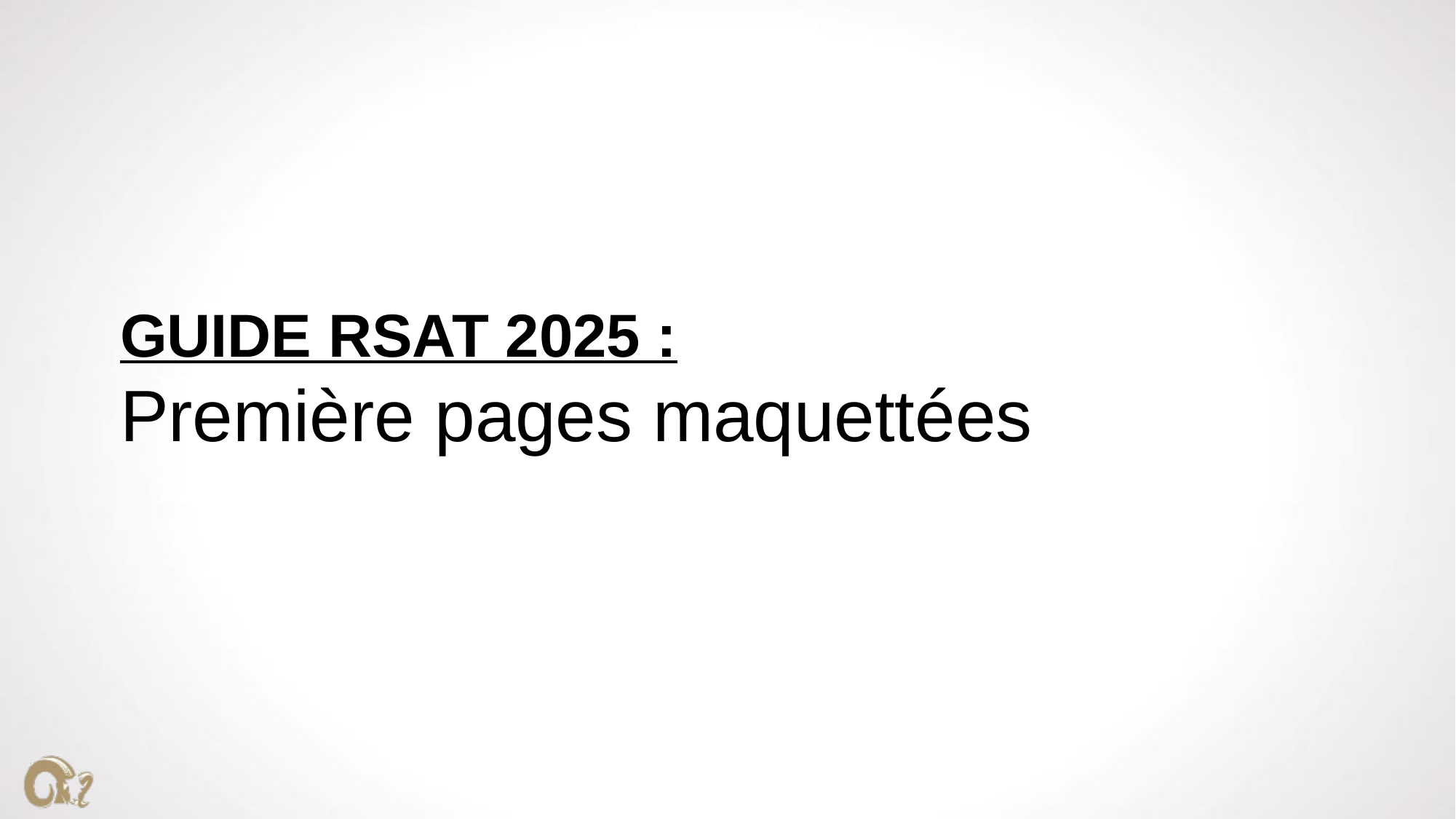

# GUIDE RSAT 2025 : Première pages maquettées